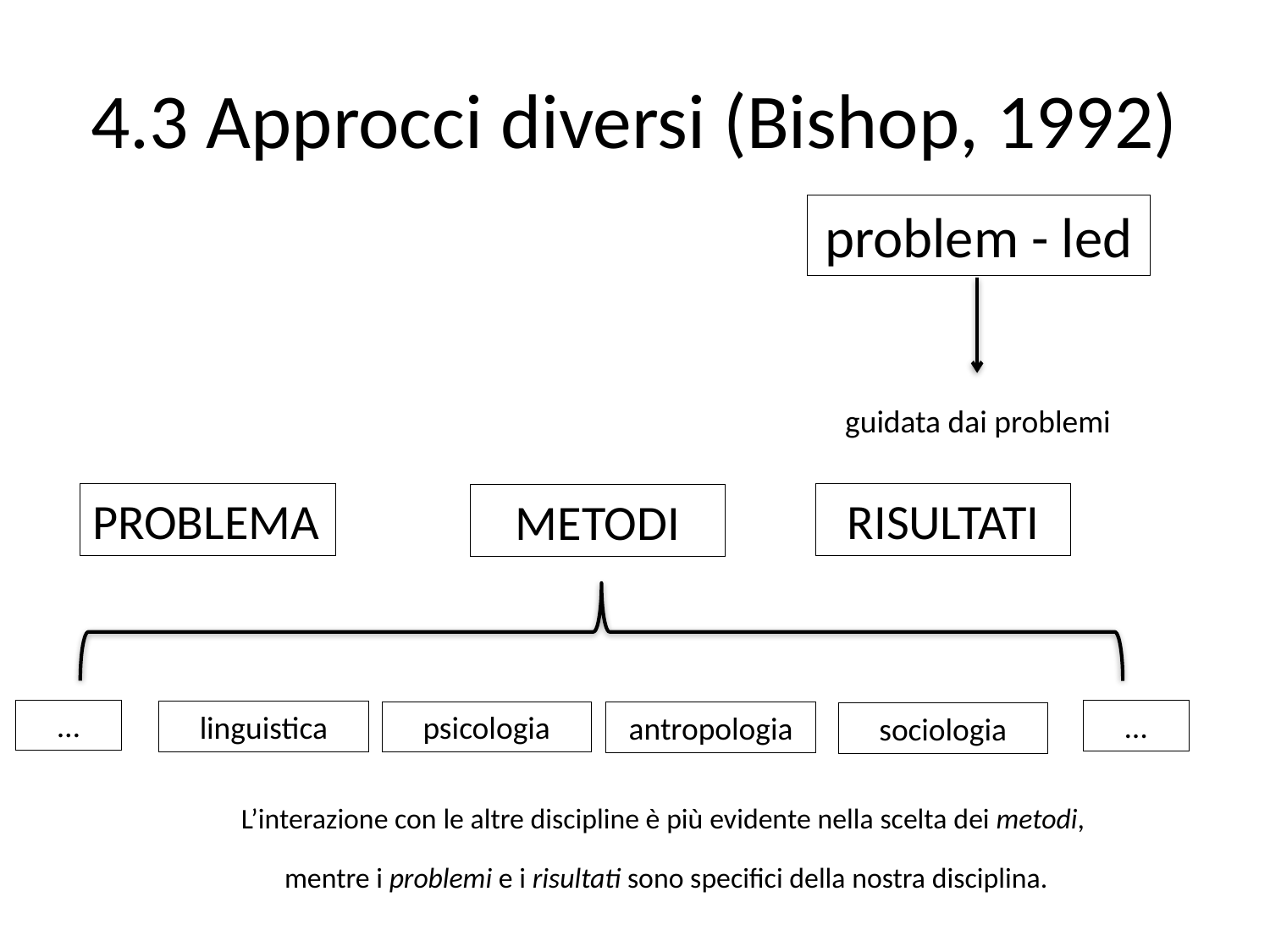

# 4.3 Approcci diversi (Bishop, 1992)

problem - led
guidata dai problemi
PROBLEMA
RISULTATI
METODI
…
…
linguistica
psicologia
antropologia
sociologia
L’interazione con le altre discipline è più evidente nella scelta dei metodi,
mentre i problemi e i risultati sono specifici della nostra disciplina.